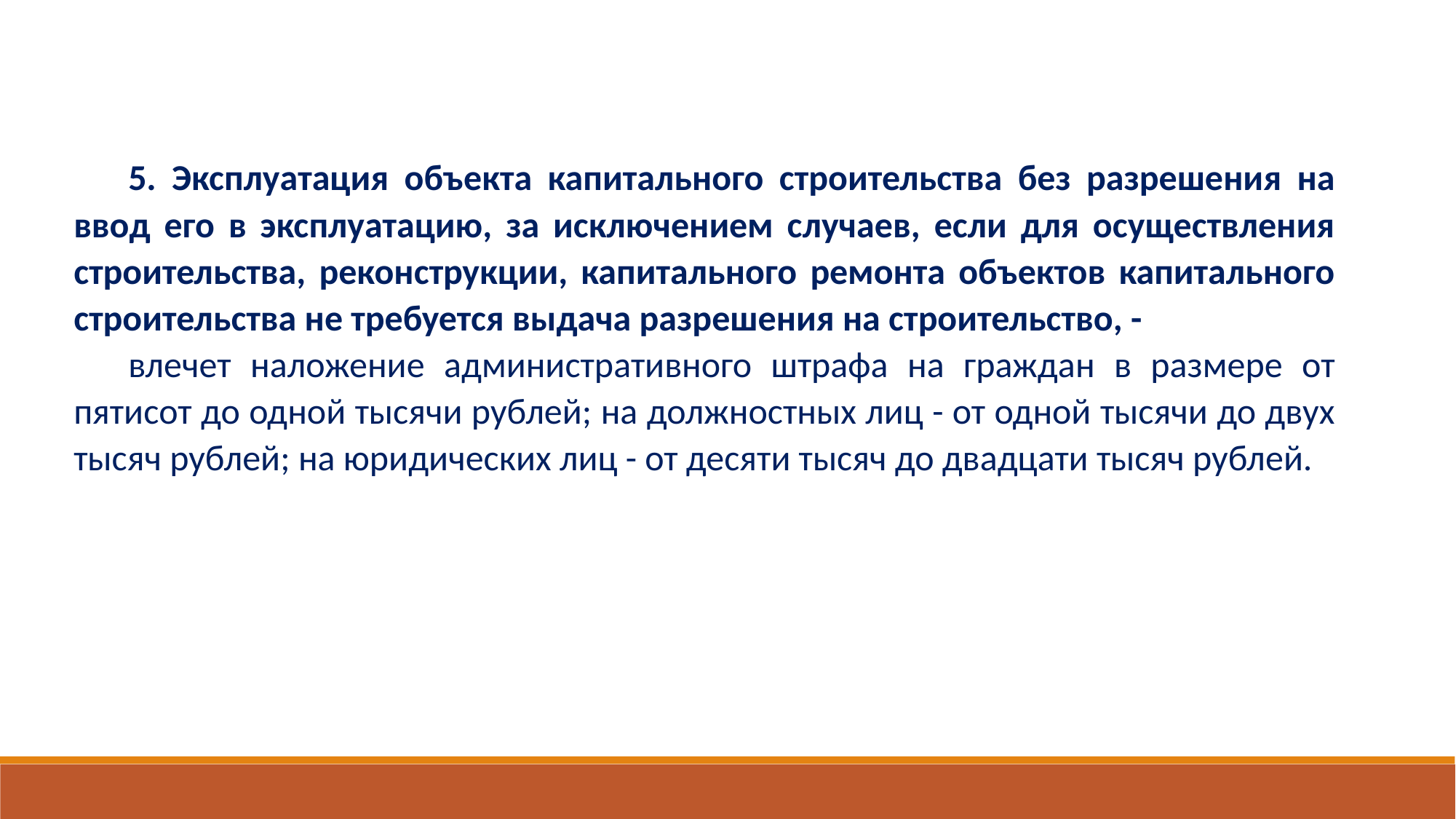

5. Эксплуатация объекта капитального строительства без разрешения на ввод его в эксплуатацию, за исключением случаев, если для осуществления строительства, реконструкции, капитального ремонта объектов капитального строительства не требуется выдача разрешения на строительство, -
влечет наложение административного штрафа на граждан в размере от пятисот до одной тысячи рублей; на должностных лиц - от одной тысячи до двух тысяч рублей; на юридических лиц - от десяти тысяч до двадцати тысяч рублей.